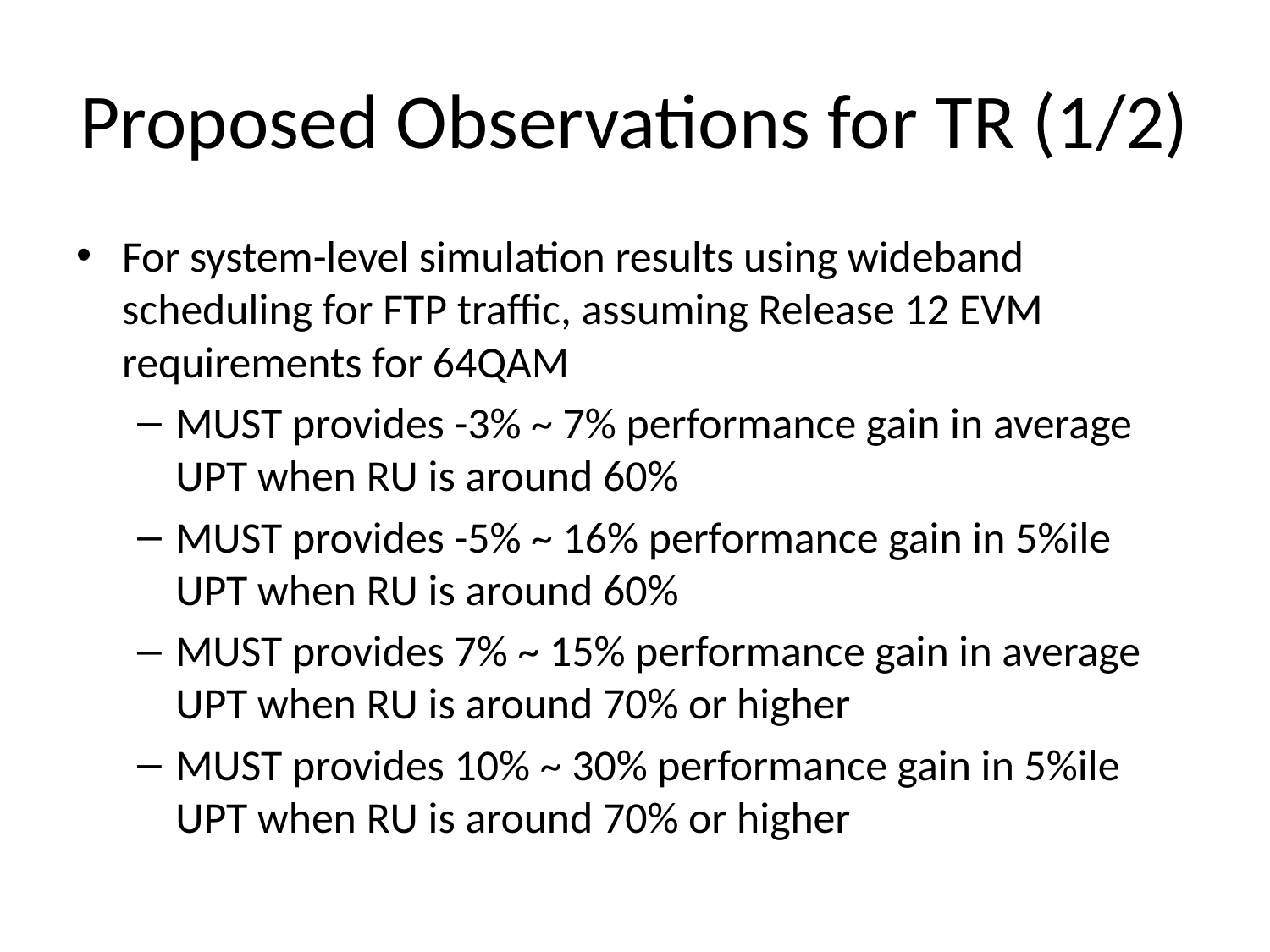

# Proposed Observations for TR (1/2)
For system-level simulation results using wideband scheduling for FTP traffic, assuming Release 12 EVM requirements for 64QAM
MUST provides -3% ~ 7% performance gain in average UPT when RU is around 60%
MUST provides -5% ~ 16% performance gain in 5%ile UPT when RU is around 60%
MUST provides 7% ~ 15% performance gain in average UPT when RU is around 70% or higher
MUST provides 10% ~ 30% performance gain in 5%ile UPT when RU is around 70% or higher